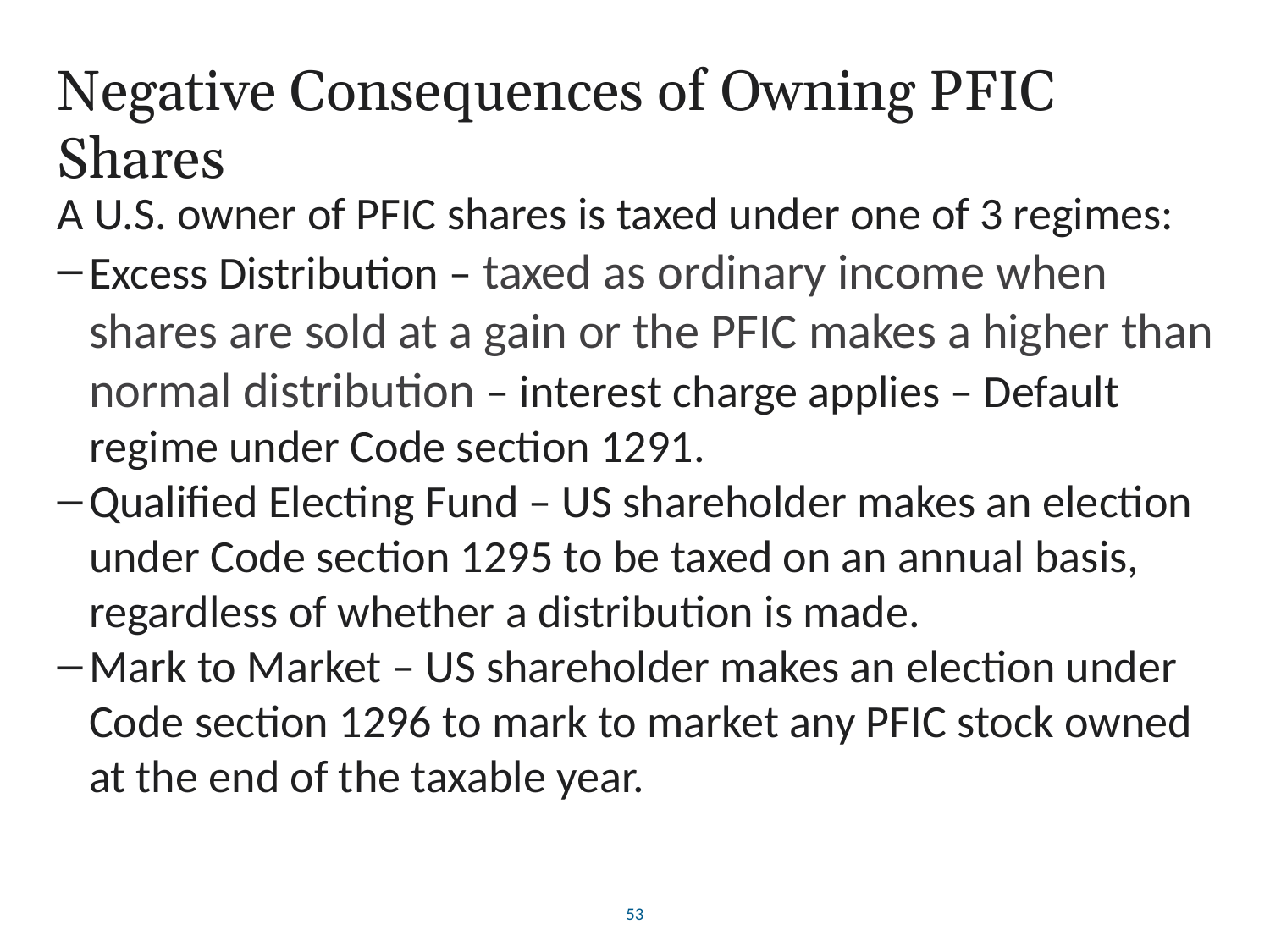

# Negative Consequences of Owning PFIC Shares
A U.S. owner of PFIC shares is taxed under one of 3 regimes:
Excess Distribution – taxed as ordinary income when shares are sold at a gain or the PFIC makes a higher than normal distribution – interest charge applies – Default regime under Code section 1291.
Qualified Electing Fund – US shareholder makes an election under Code section 1295 to be taxed on an annual basis, regardless of whether a distribution is made.
Mark to Market – US shareholder makes an election under Code section 1296 to mark to market any PFIC stock owned at the end of the taxable year.
53